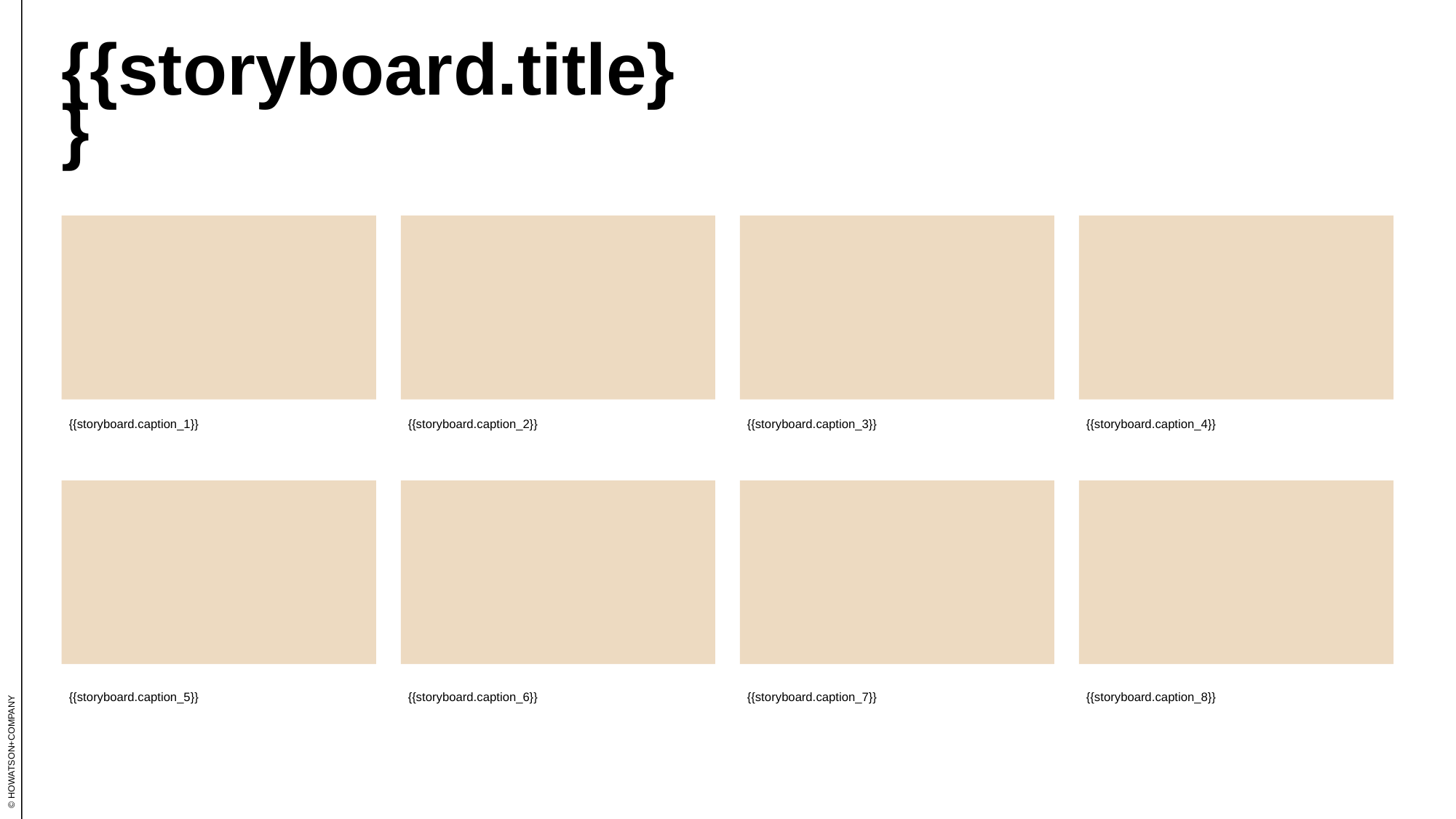

© Howatson+Company

{{storyboard.title}}

{{storyboard.caption_1}}

{{storyboard.caption_2}}

{{storyboard.caption_3}}

{{storyboard.caption_4}}

{{storyboard.caption_5}}

{{storyboard.caption_6}}

{{storyboard.caption_7}}

{{storyboard.caption_8}}